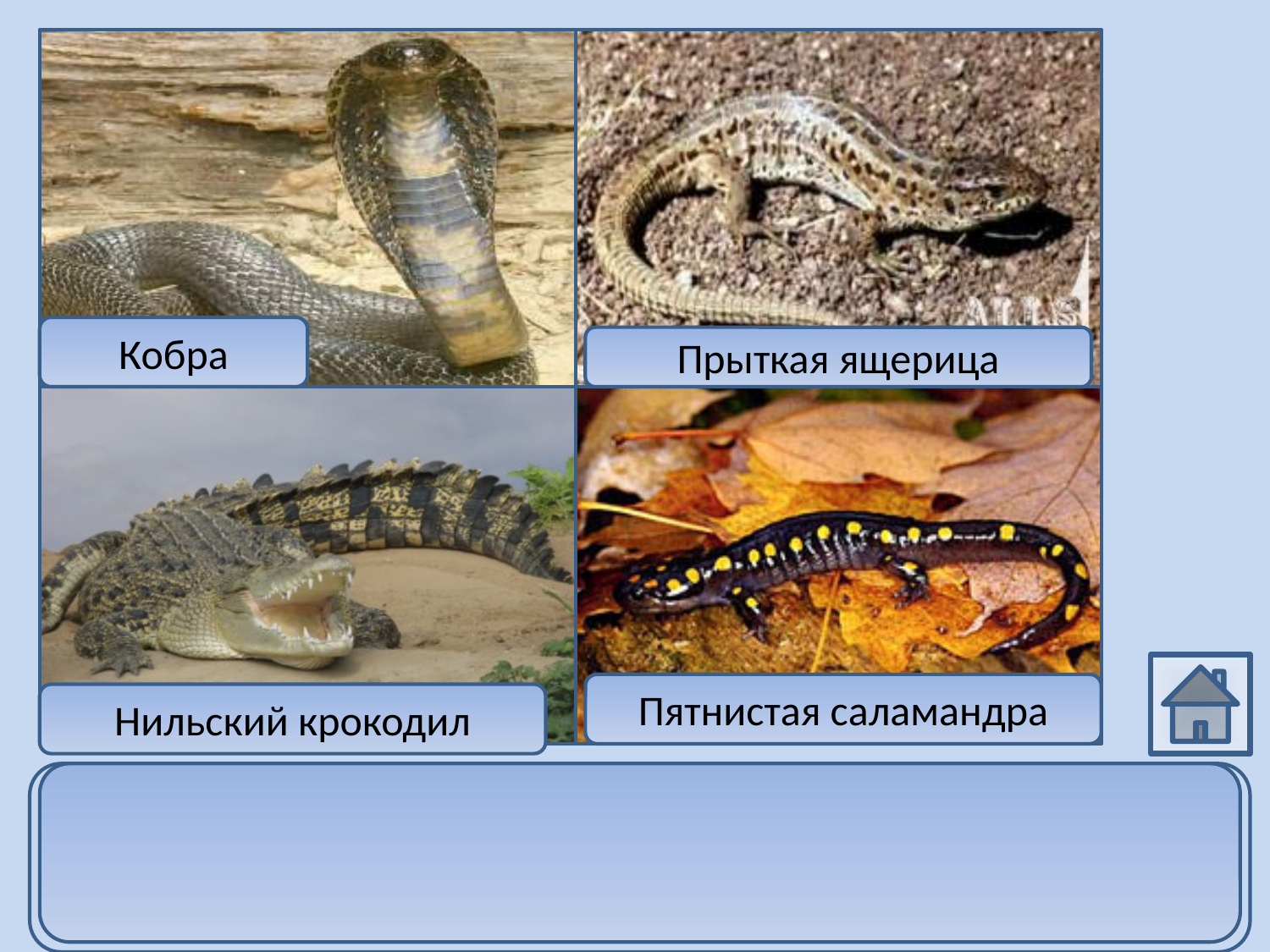

Кобра
Прыткая ящерица

Пятнистая саламандра
Нильский крокодил

Пятнистая саламандра является представителем
класса земноводных, а кобра, крокодил и ящерица
относятся к классу пресмыкающихся